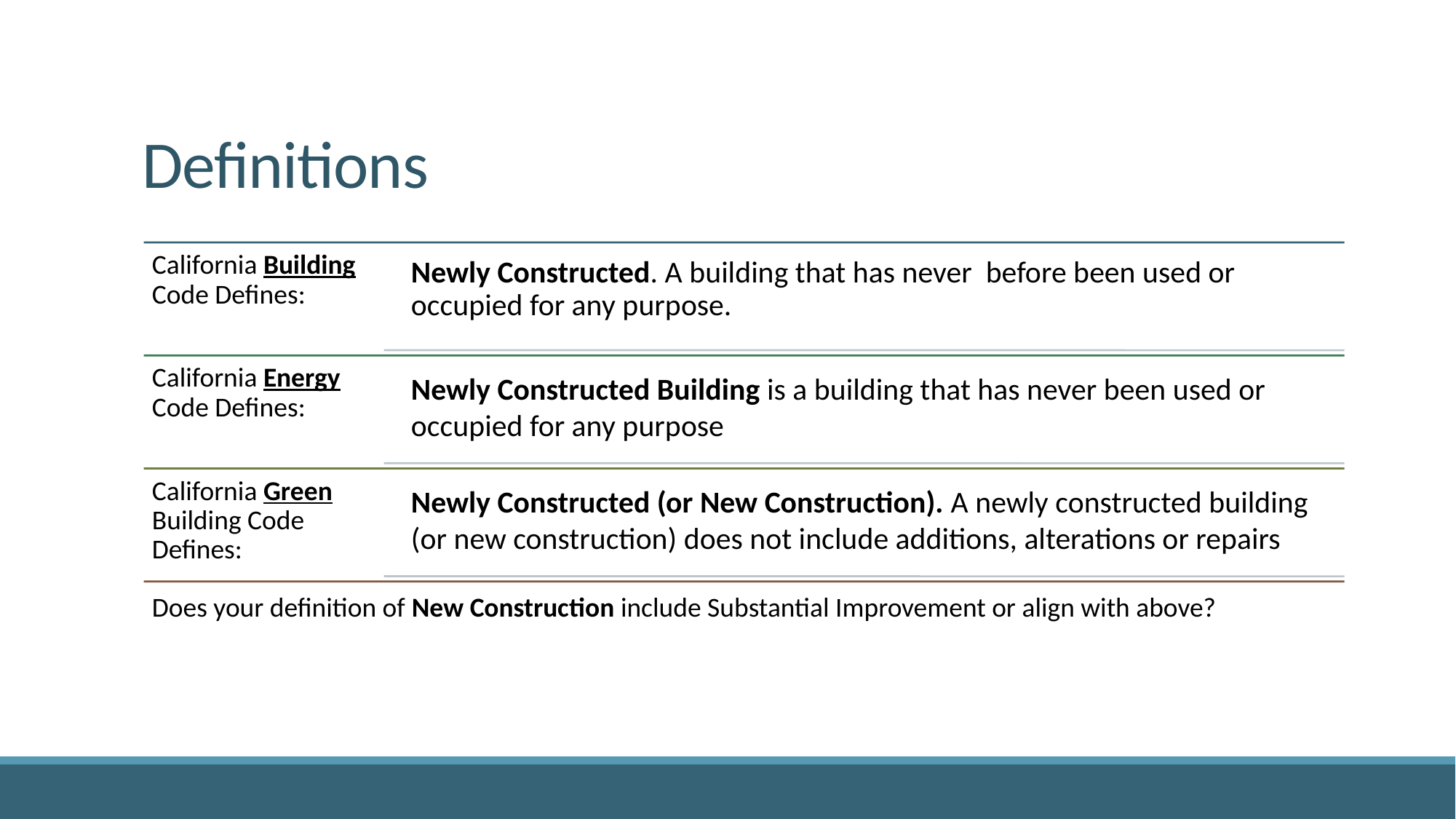

# Definitions
California Building Code Defines:
Newly Constructed. A building that has never  before been used or occupied for any purpose.
California Energy Code Defines:
Newly Constructed Building is a building that has never been used or occupied for any purpose
California Green Building Code Defines:
Newly Constructed (or New Construction). A newly constructed building (or new construction) does not include additions, alterations or repairs
Does your definition of New Construction include Substantial Improvement or align with above?